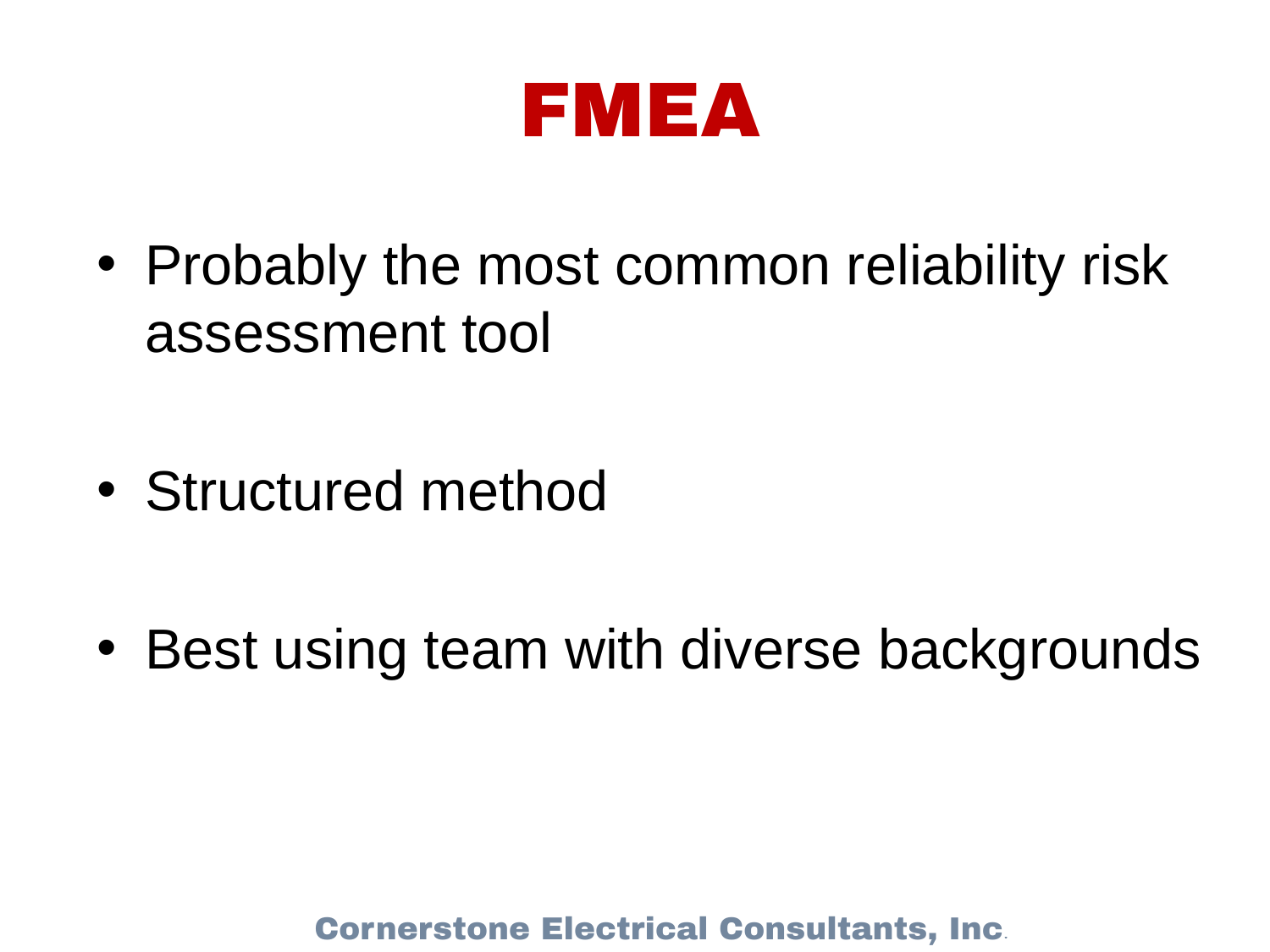

# FMEA
Probably the most common reliability risk assessment tool

Structured method

Best using team with diverse backgrounds

Cornerstone Electrical Consultants, Inc.